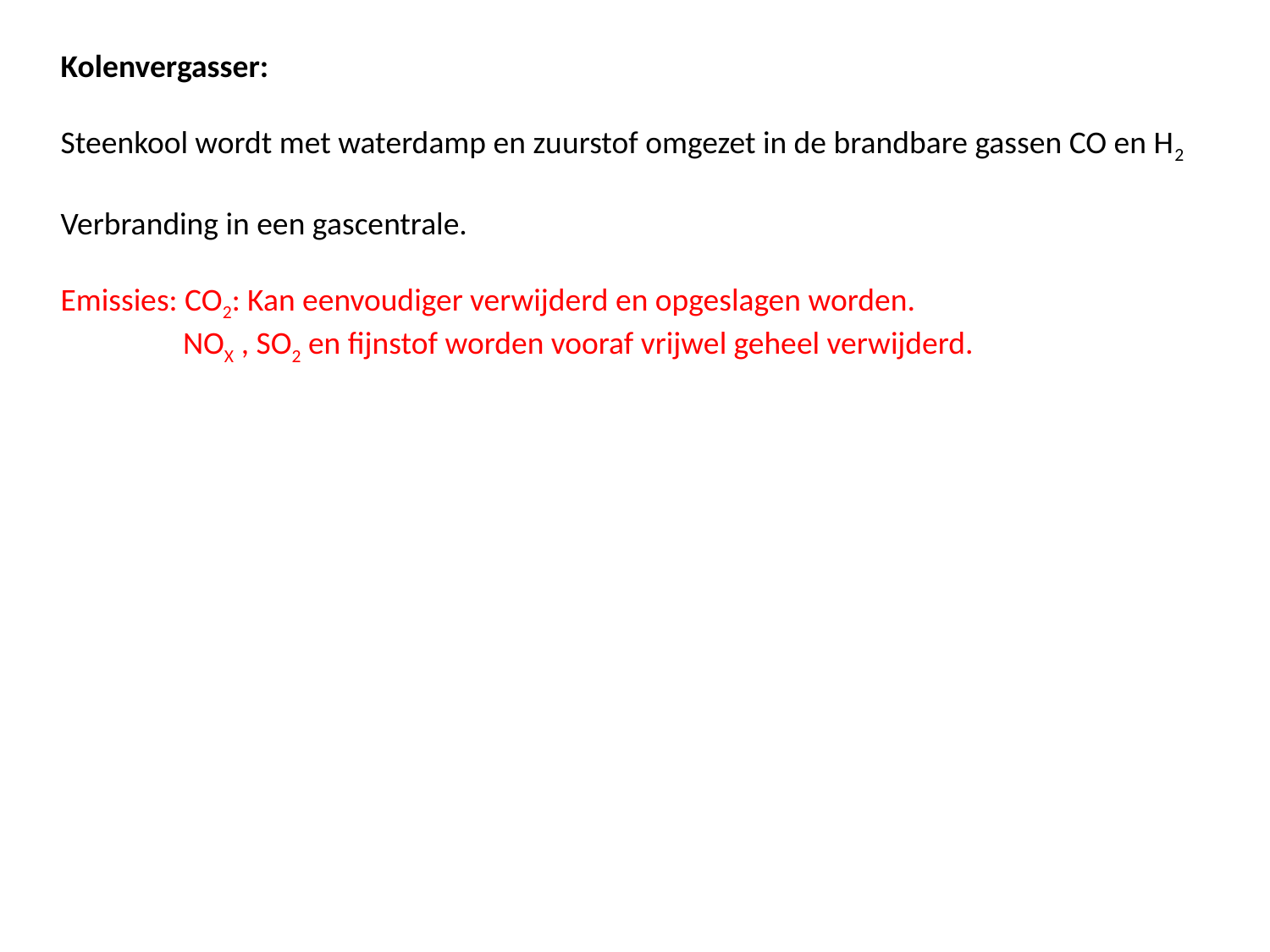

Kolenvergasser:

Steenkool wordt met waterdamp en zuurstof omgezet in de brandbare gassen CO en H2

Verbranding in een gascentrale.

Emissies: CO2: Kan eenvoudiger verwijderd en opgeslagen worden.
                 NOX , SO2 en fijnstof worden vooraf vrijwel geheel verwijderd.